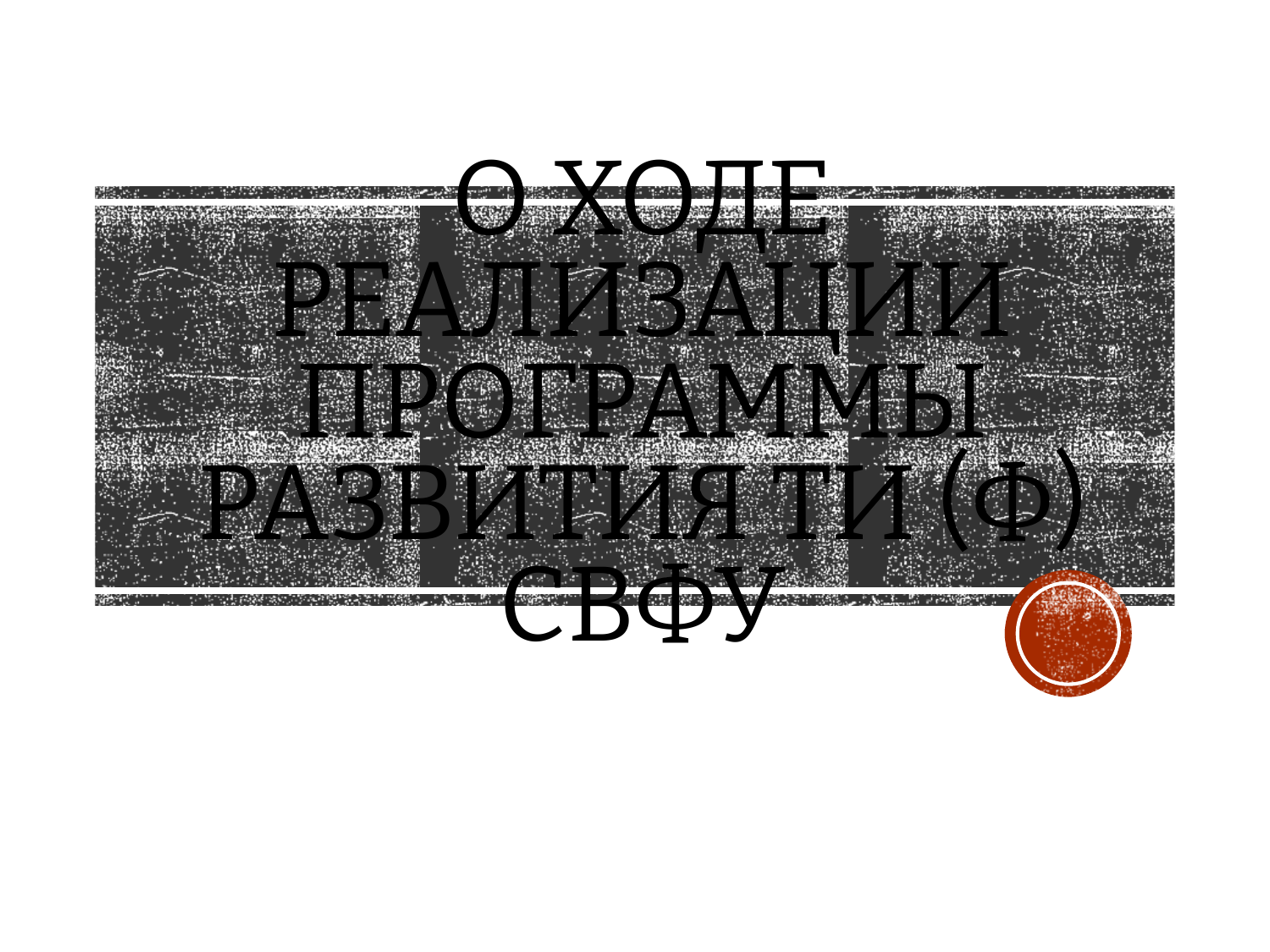

# О ходе реализации Программы развития ТИ (ф) СВФУ